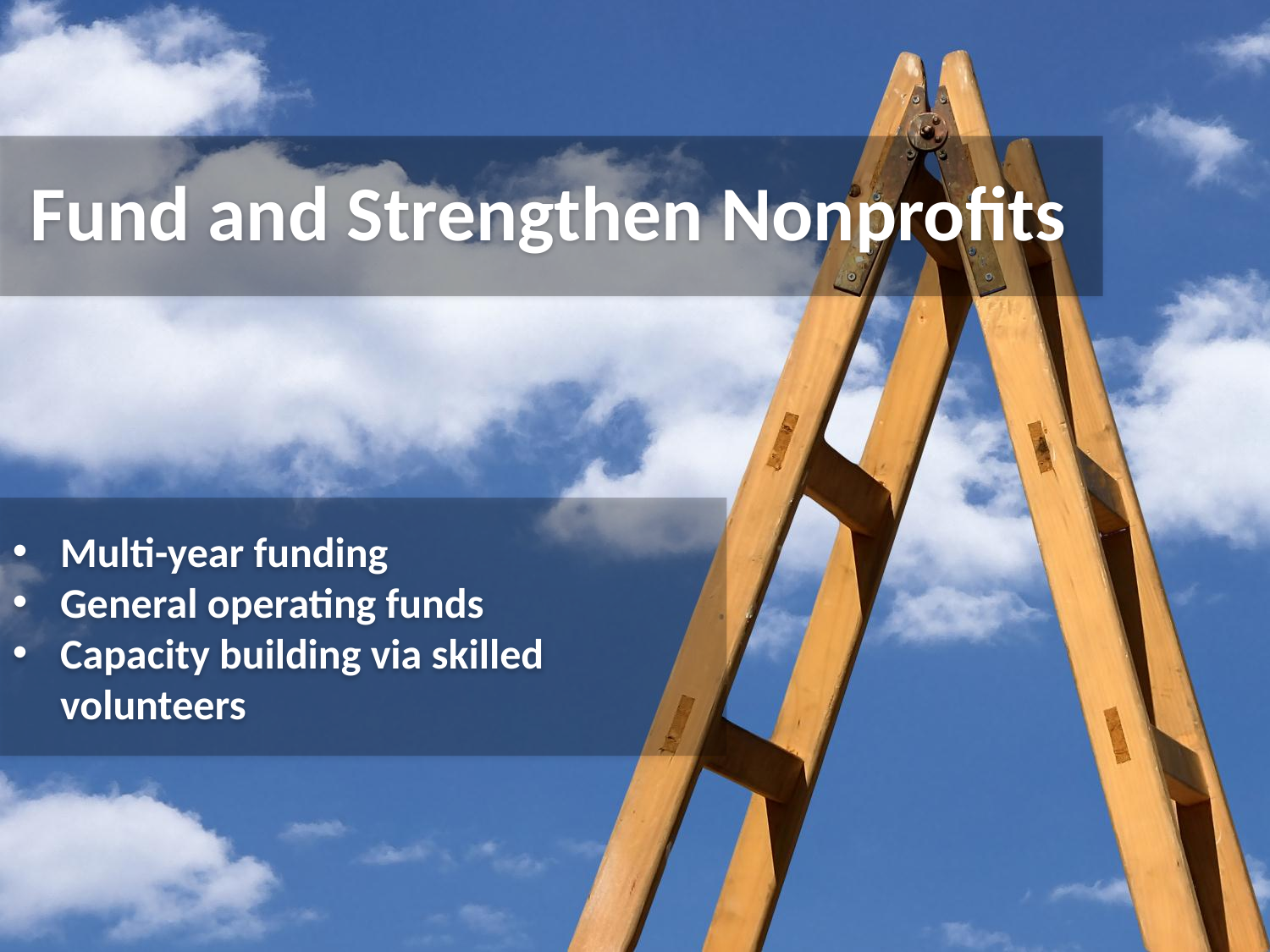

Fund and Strengthen Nonprofits

Multi-year funding
General operating funds
Capacity building via skilled volunteers